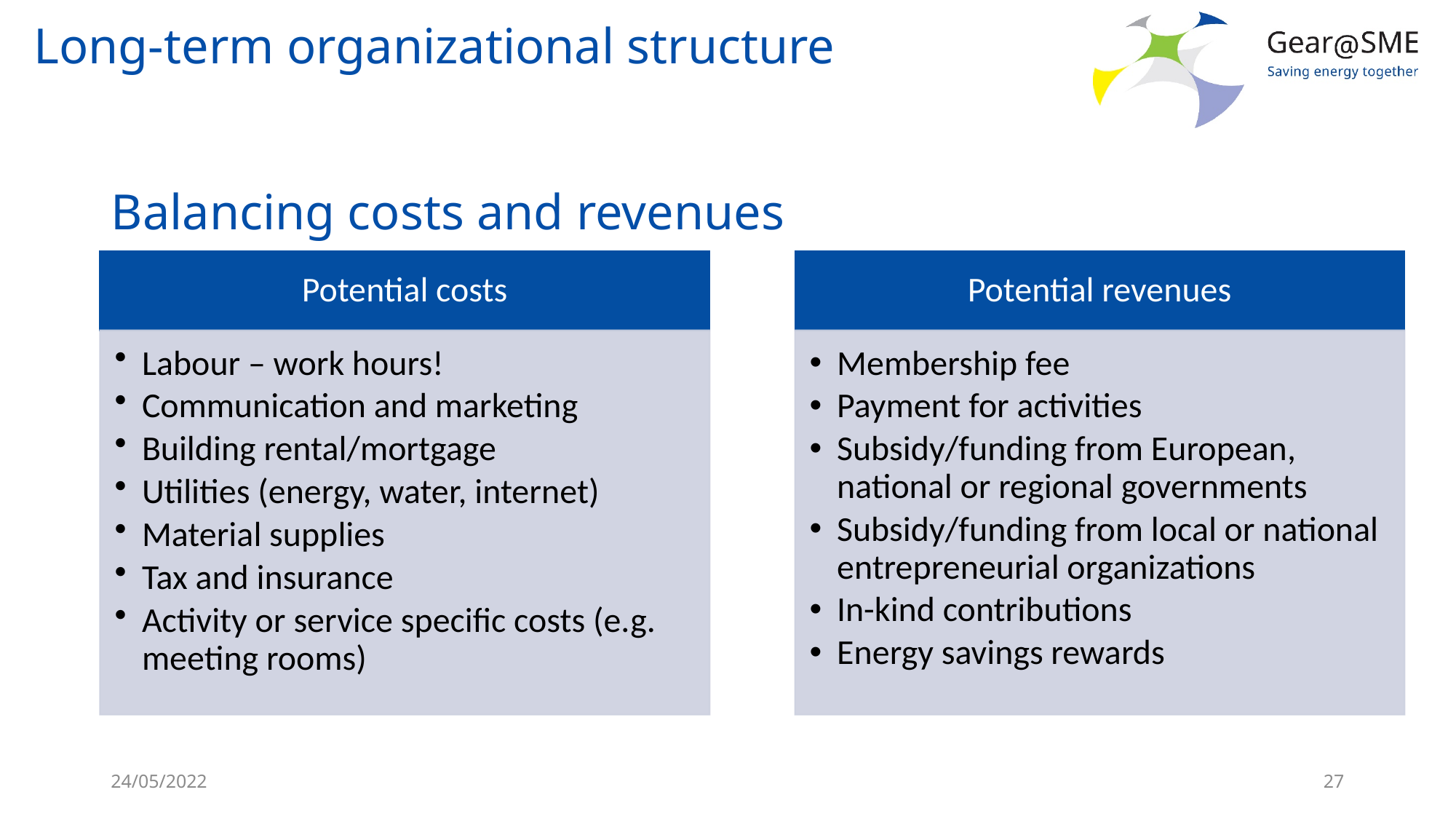

Long-term organizational structure
# Balancing costs and revenues
Potential costs
Labour – work hours!
Communication and marketing
Building rental/mortgage
Utilities (energy, water, internet)
Material supplies
Tax and insurance
Activity or service specific costs (e.g. meeting rooms)
Potential revenues
Membership fee
Payment for activities
Subsidy/funding from European, national or regional governments
Subsidy/funding from local or national entrepreneurial organizations
In-kind contributions
Energy savings rewards

24/05/2022
27